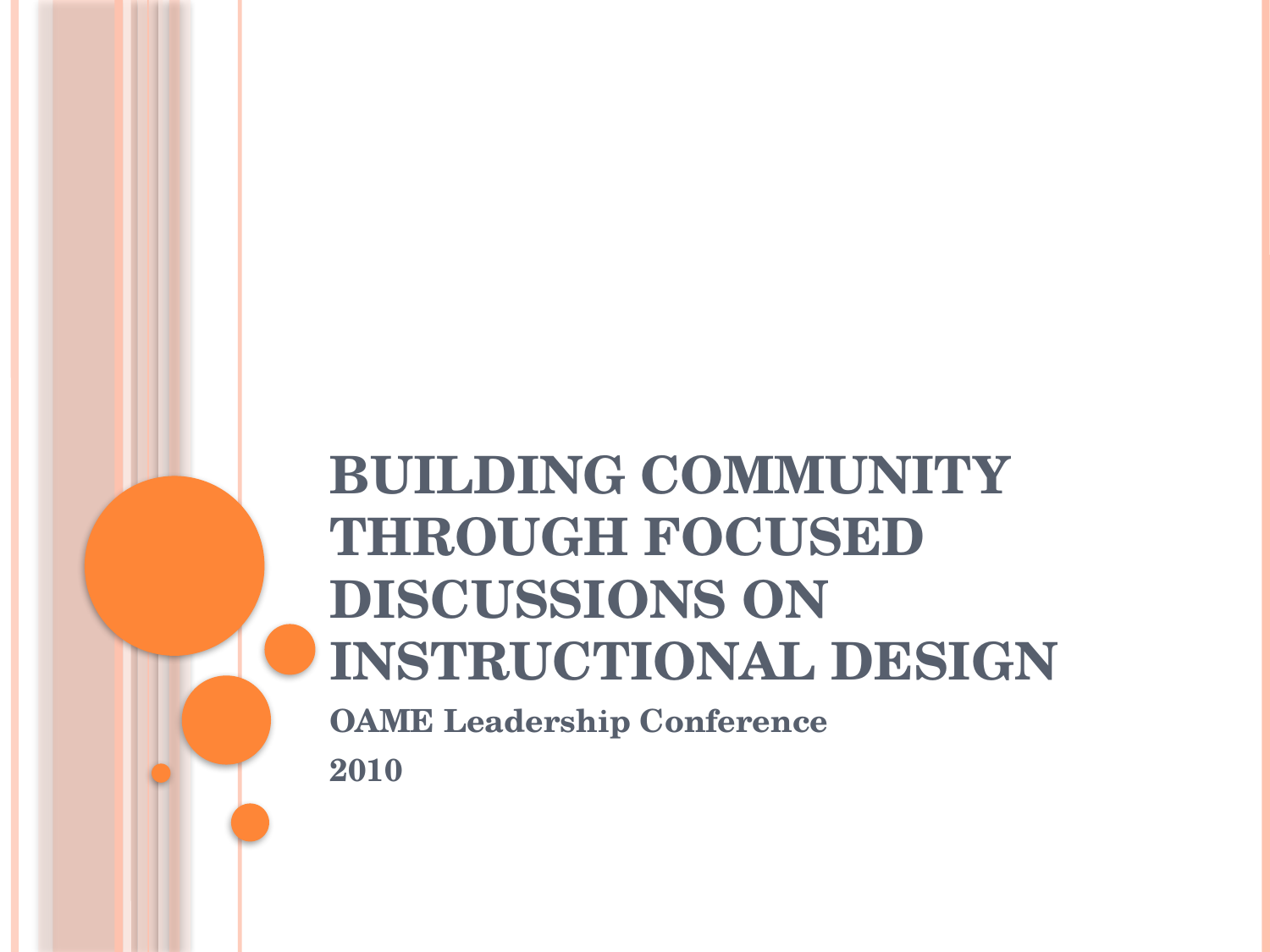

# Building Community through Focused Discussions on Instructional Design
OAME Leadership Conference
2010